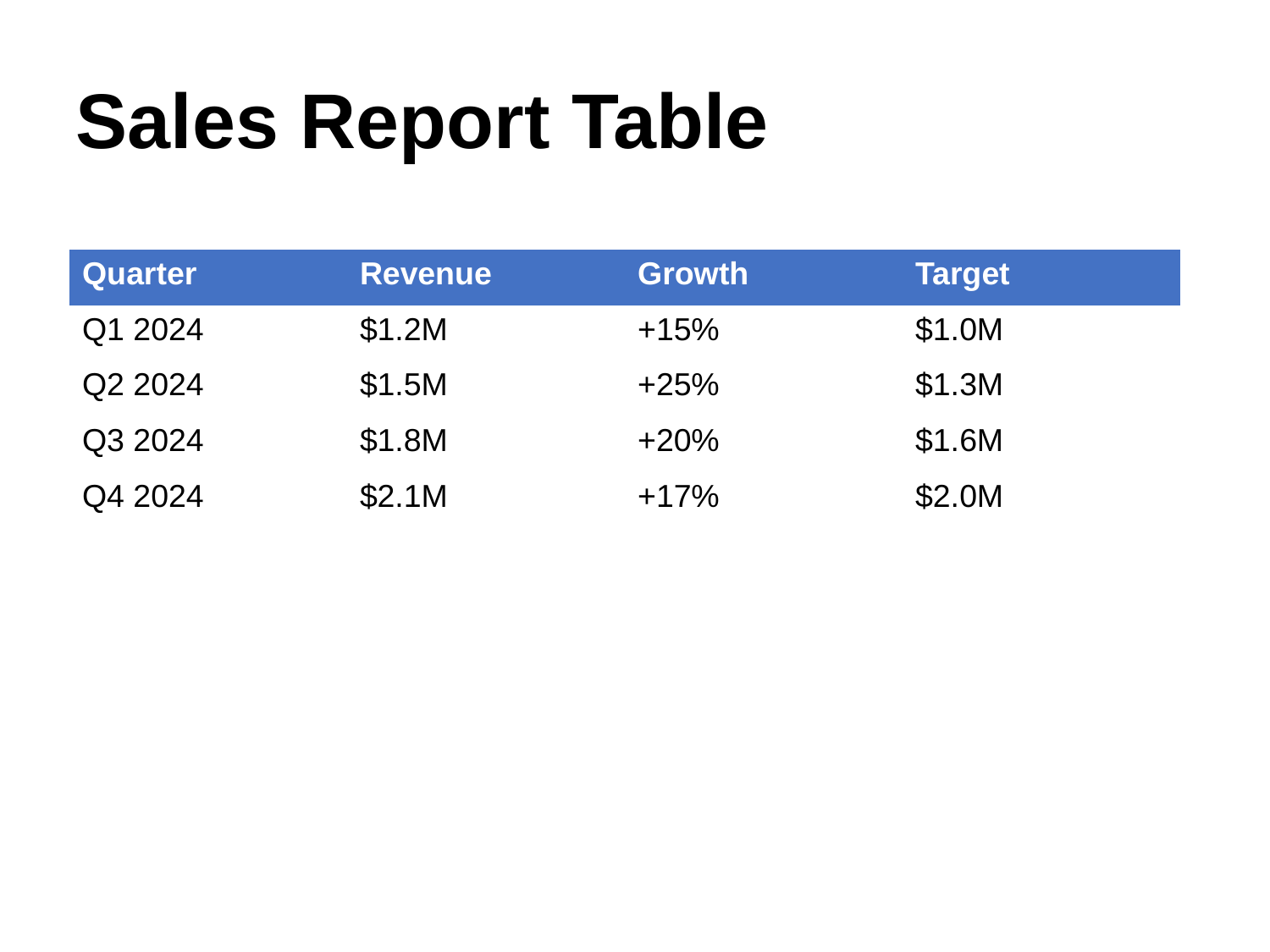

Sales Report Table
| Quarter | Revenue | Growth | Target |
| --- | --- | --- | --- |
| Q1 2024 | $1.2M | +15% | $1.0M |
| Q2 2024 | $1.5M | +25% | $1.3M |
| Q3 2024 | $1.8M | +20% | $1.6M |
| Q4 2024 | $2.1M | +17% | $2.0M |